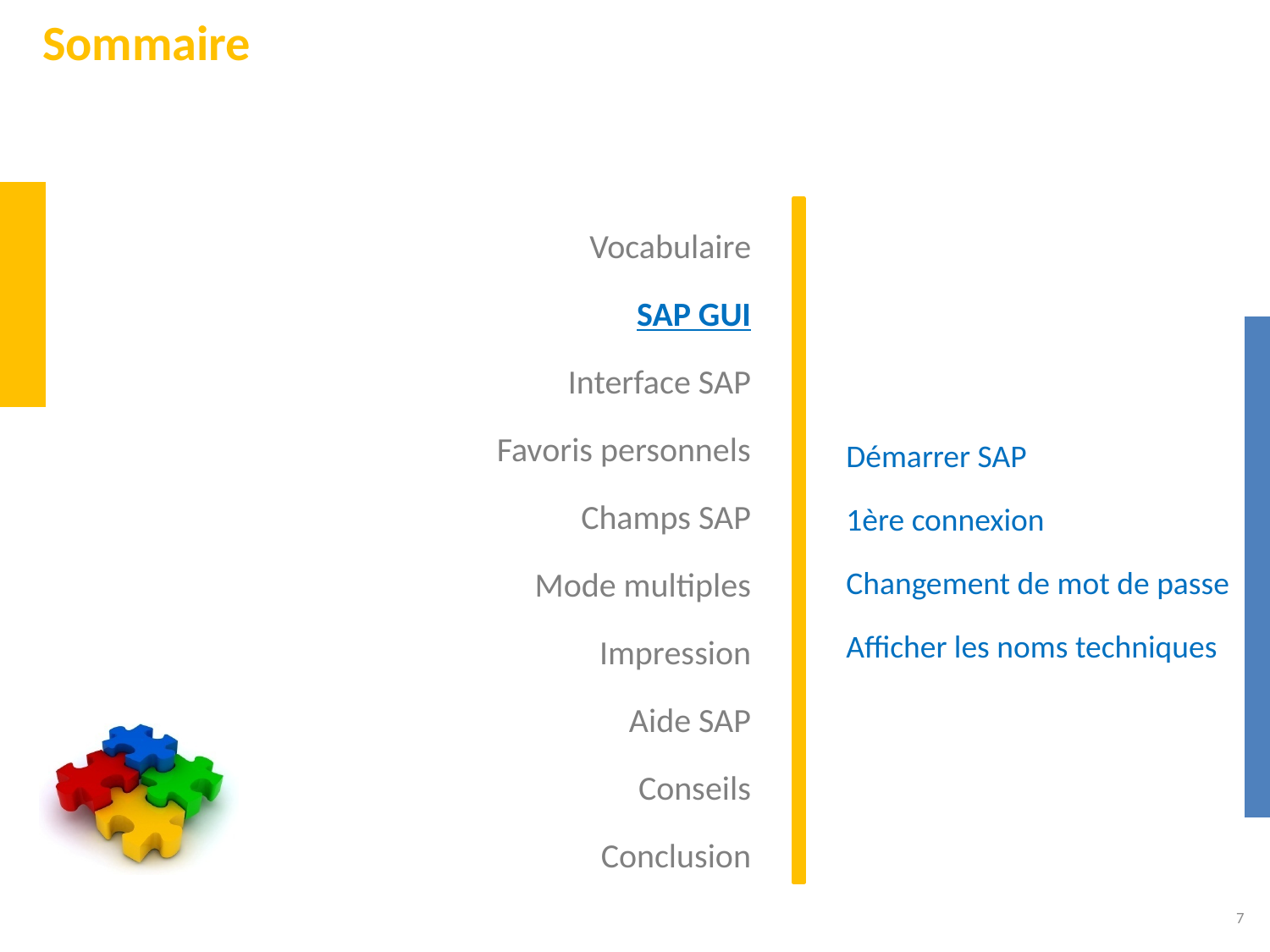

# Sommaire
Vocabulaire
SAP GUI
Interface SAP
Favoris personnels
Champs SAP
Mode multiples
Impression
Aide SAP
Conseils
Conclusion
Démarrer SAP
1ère connexion
Changement de mot de passe
Afficher les noms techniques
7